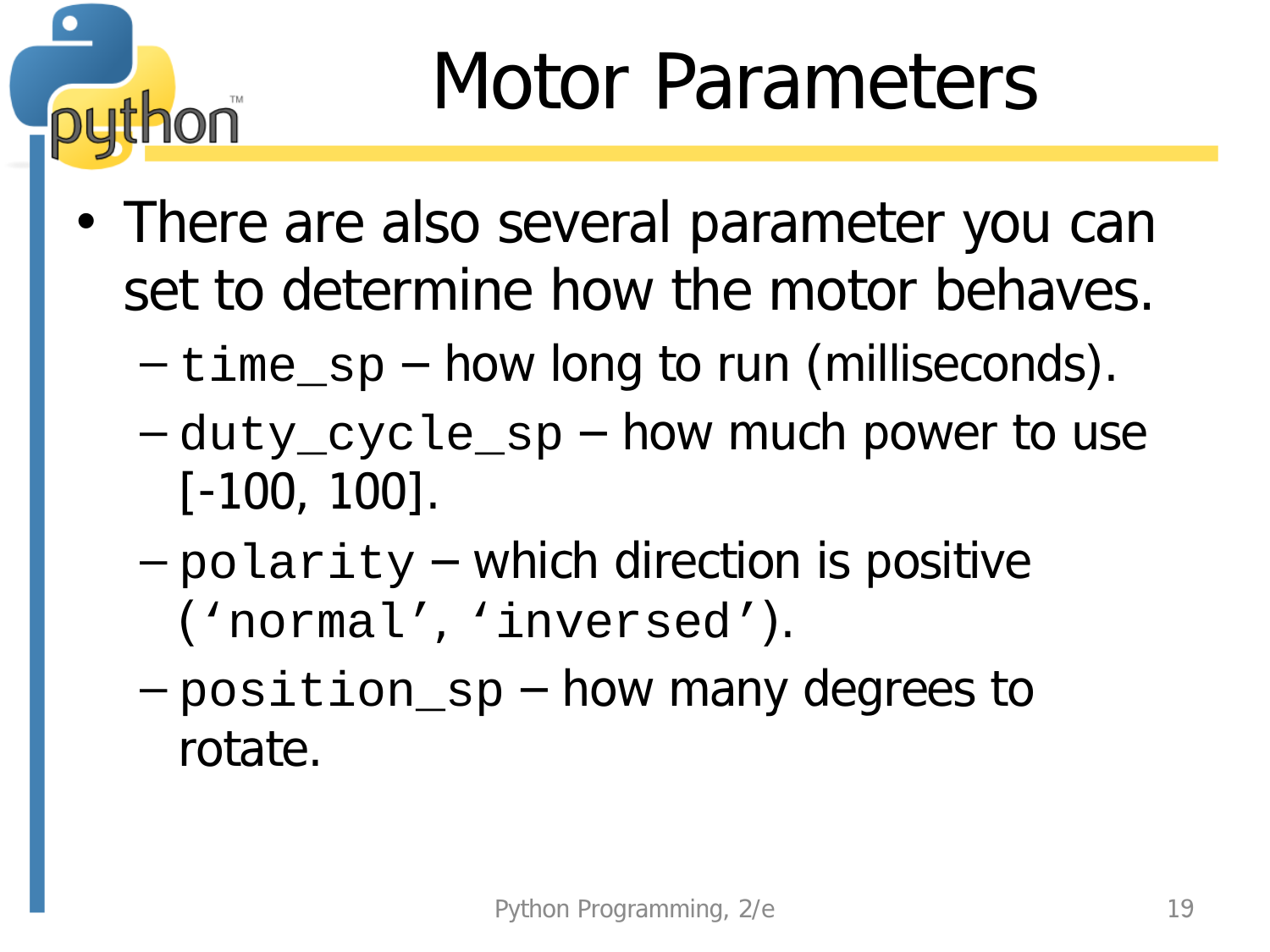

# Motor Parameters
There are also several parameter you can set to determine how the motor behaves.
time_sp – how long to run (milliseconds).
duty_cycle_sp – how much power to use [-100, 100].
polarity – which direction is positive (‘normal’, ‘inversed’).
position_sp – how many degrees to rotate.
Python Programming, 2/e
19